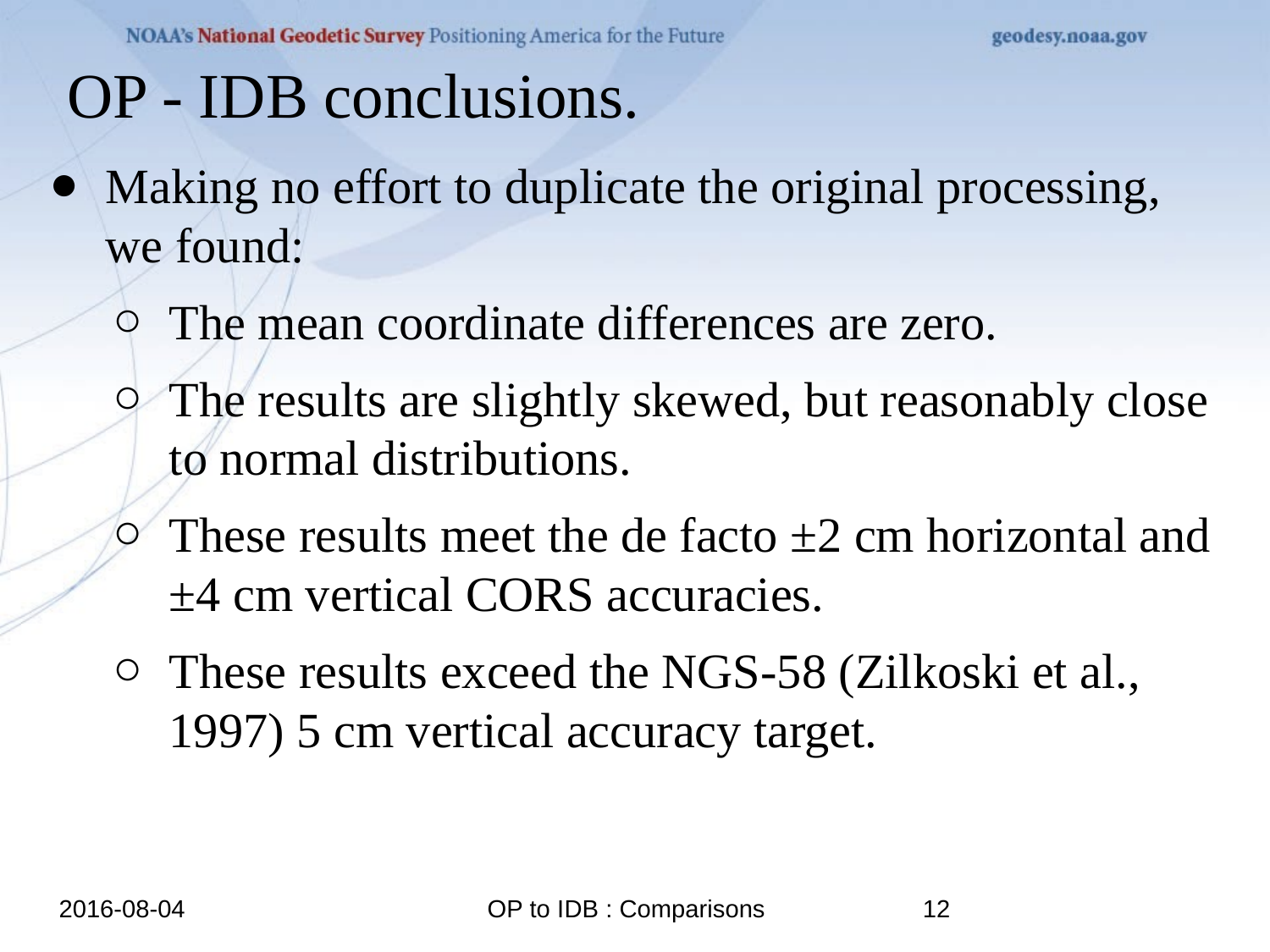

OP - IDB conclusions.

Making no effort to duplicate the original processing, we found:
The mean coordinate differences are zero.
The results are slightly skewed, but reasonably close to normal distributions.
These results meet the de facto ±2 cm horizontal and ±4 cm vertical CORS accuracies.
These results exceed the NGS-58 (Zilkoski et al., 1997) 5 cm vertical accuracy target.
2016-08-04
OP to IDB : Comparisons
12